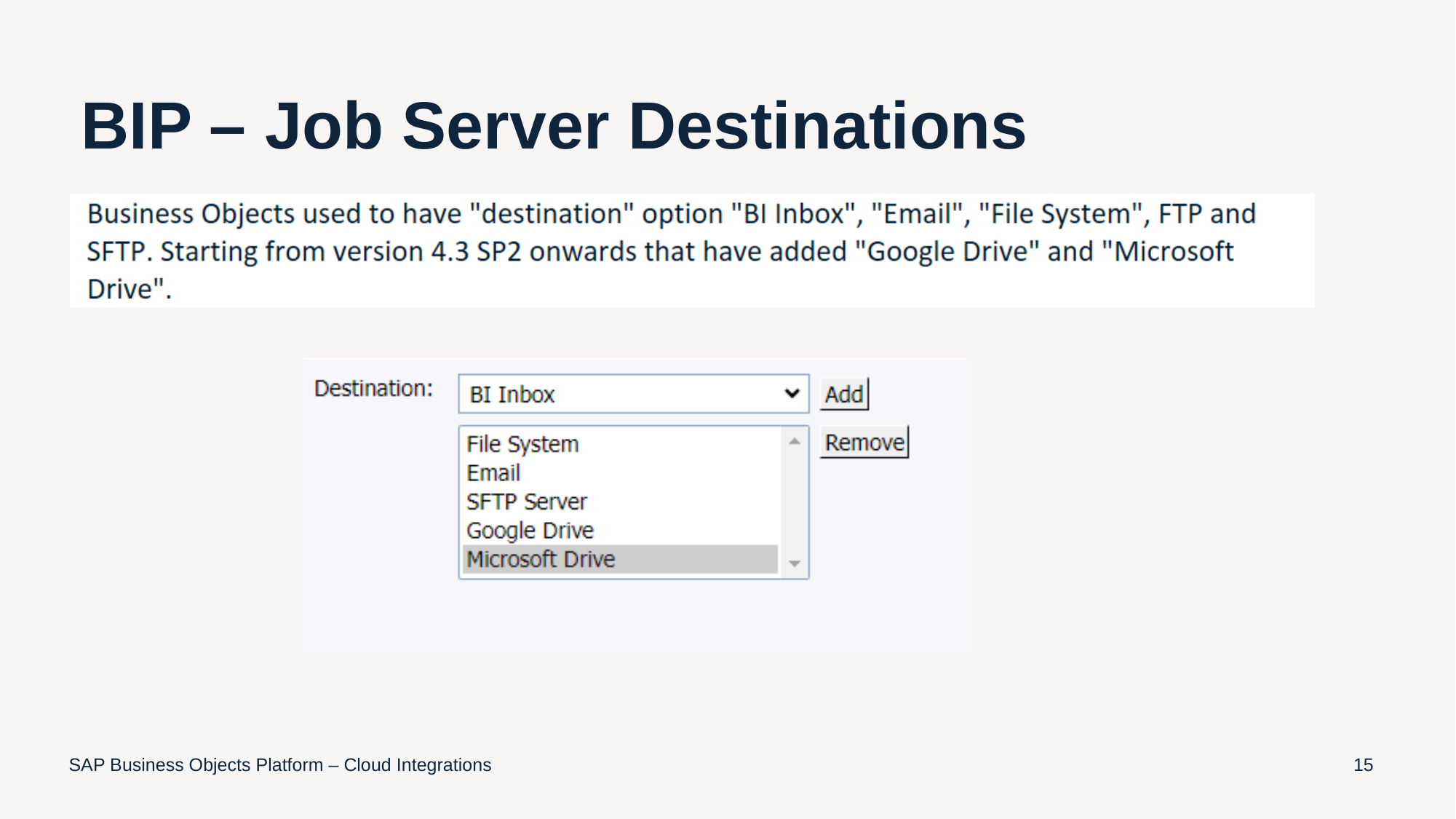

# BIP – Job Server Destinations

### Chart

| Category |
|---|
SAP Business Objects Platform – Cloud Integrations
15